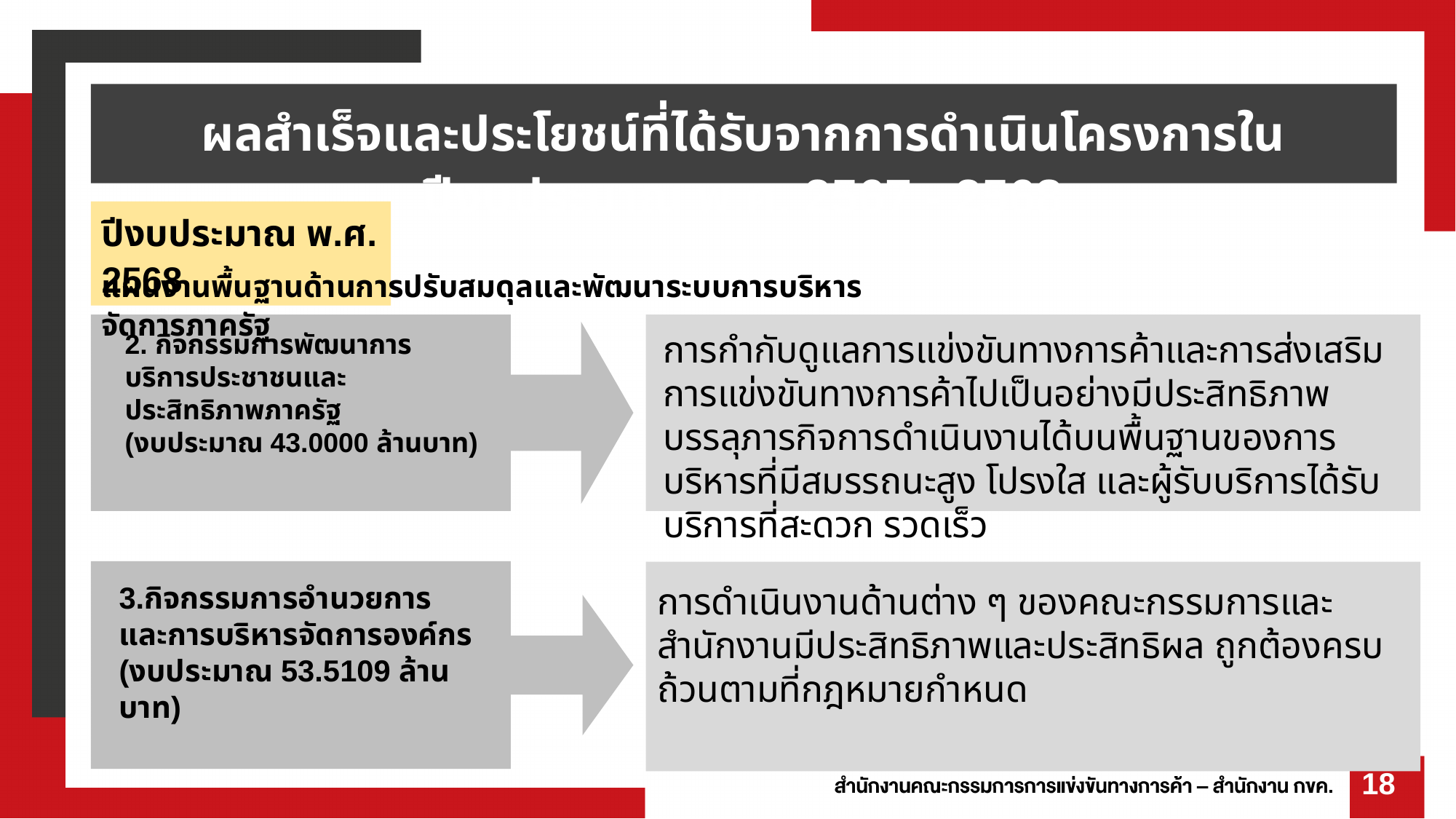

ผลสำเร็จและประโยชน์ที่ได้รับจากการดำเนินโครงการในปีงบประมาณ พ.ศ. 2567 - 2568
ปีงบประมาณ พ.ศ. 2568
แผนงานพื้นฐานด้านการปรับสมดุลและพัฒนาระบบการบริหารจัดการภาครัฐ

2. กิจกรรมการพัฒนาการบริการประชาชนและประสิทธิภาพภาครัฐ
(งบประมาณ 43.0000 ล้านบาท)
การกำกับดูแลการแข่งขันทางการค้าและการส่งเสริมการแข่งขันทางการค้าไปเป็นอย่างมีประสิทธิภาพ บรรลุภารกิจการดำเนินงานได้บนพื้นฐานของการบริหารที่มีสมรรถนะสูง โปรงใส และผู้รับบริการได้รับบริการที่สะดวก รวดเร็ว

3.กิจกรรมการอํานวยการและการบริหารจัดการองค์กร
(งบประมาณ 53.5109 ล้านบาท)
การดำเนินงานด้านต่าง ๆ ของคณะกรรมการและสำนักงานมีประสิทธิภาพและประสิทธิผล ถูกต้องครบถ้วนตามที่กฎหมายกำหนด
18